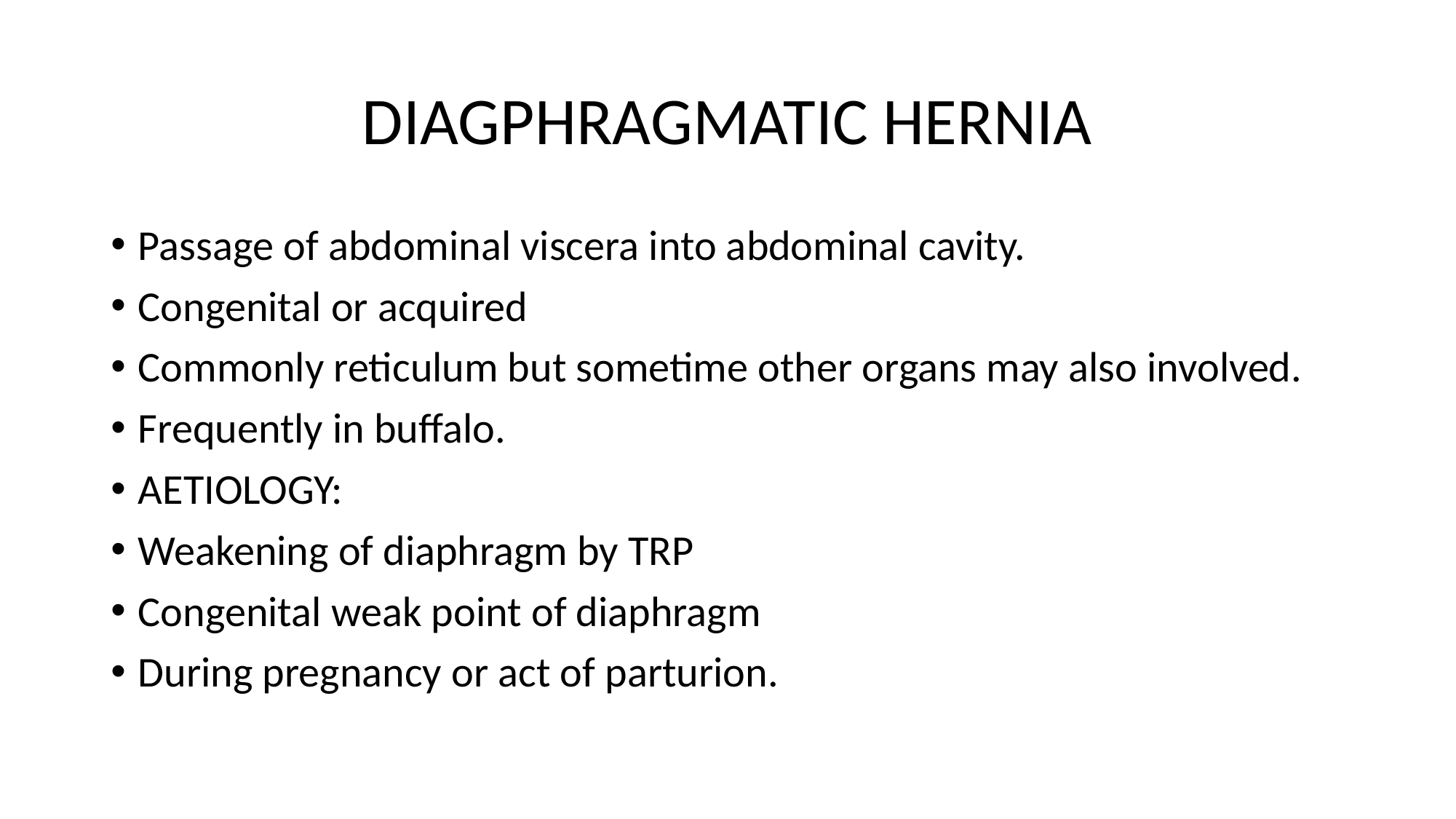

# DIAGPHRAGMATIC HERNIA
Passage of abdominal viscera into abdominal cavity.
Congenital or acquired
Commonly reticulum but sometime other organs may also involved.
Frequently in buffalo.
AETIOLOGY:
Weakening of diaphragm by TRP
Congenital weak point of diaphragm
During pregnancy or act of parturion.